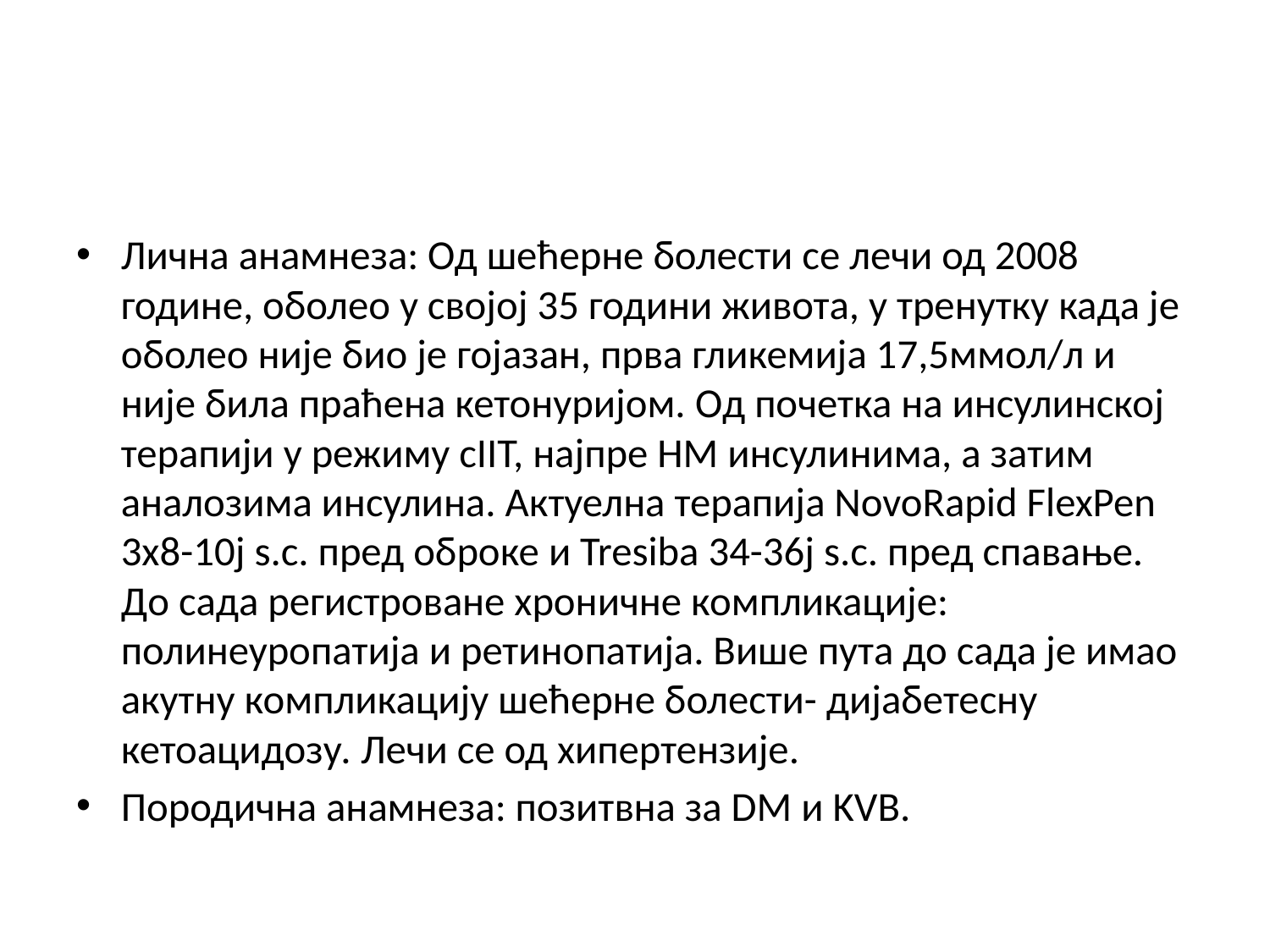

#
Лична анамнеза: Од шећерне болести се лечи од 2008 године, оболео у својој 35 години живота, у тренутку када је оболео није био је гојазан, прва гликемија 17,5ммол/л и није била праћена кетонуријом. Од почетка на инсулинској терапији у режиму cIIT, најпре HM инсулинима, а затим аналозима инсулина. Актуелна терапија NovoRapid FlexPen 3x8-10j s.c. пред оброке и Tresiba 34-36j s.c. пред спавање. До сада регистроване хроничне компликације: полинеуропатија и ретинопатија. Више пута до сада је имао акутну компликацију шећерне болести- дијабетесну кетоацидозу. Лечи се од хипертензије.
Породична анамнеза: позитвна за DM и KVB.